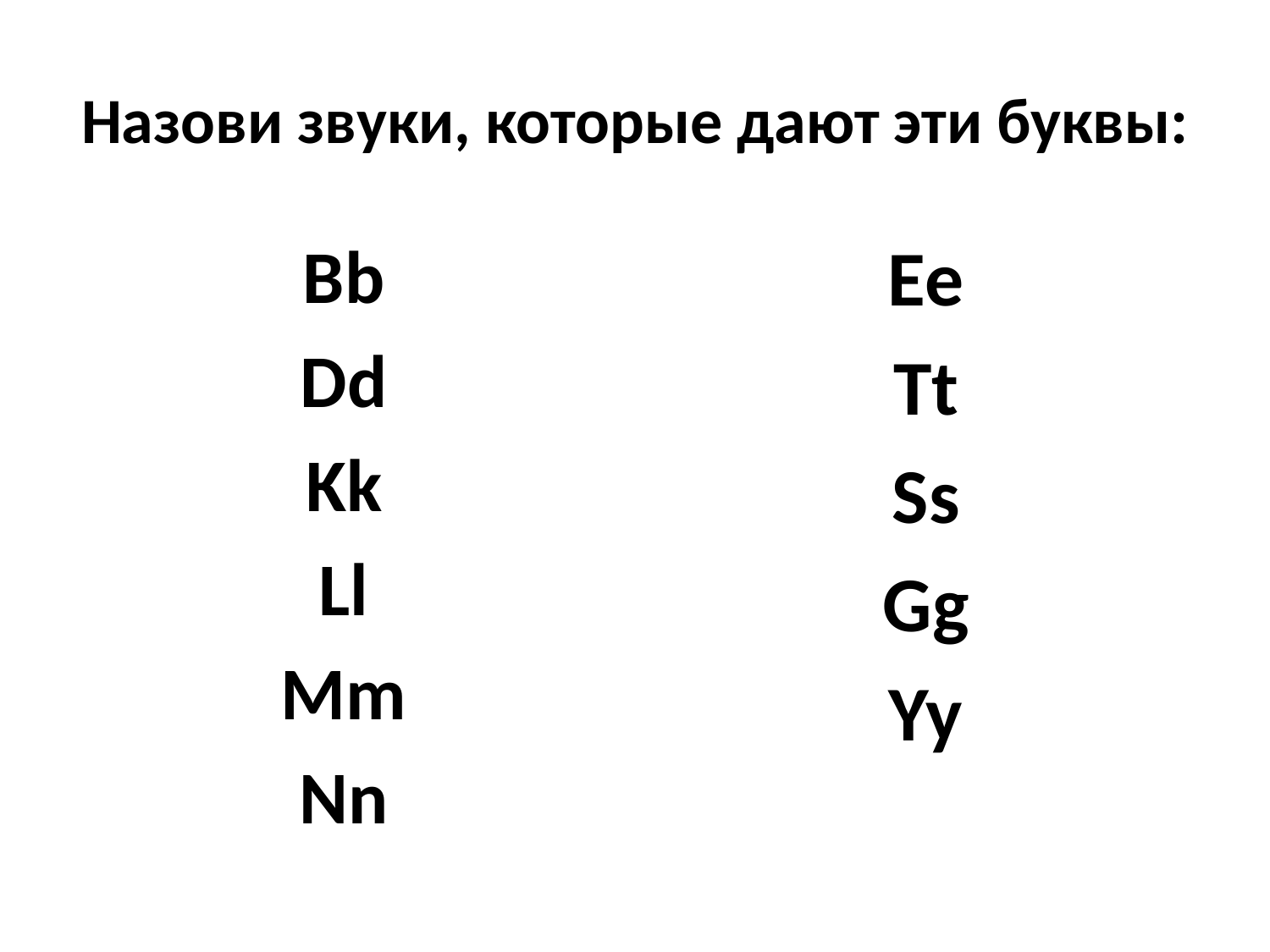

# Назови звуки, которые дают эти буквы:
Bb
Dd
Kk
Ll
Mm
Nn

Ee
Tt
Ss
Gg
Yy